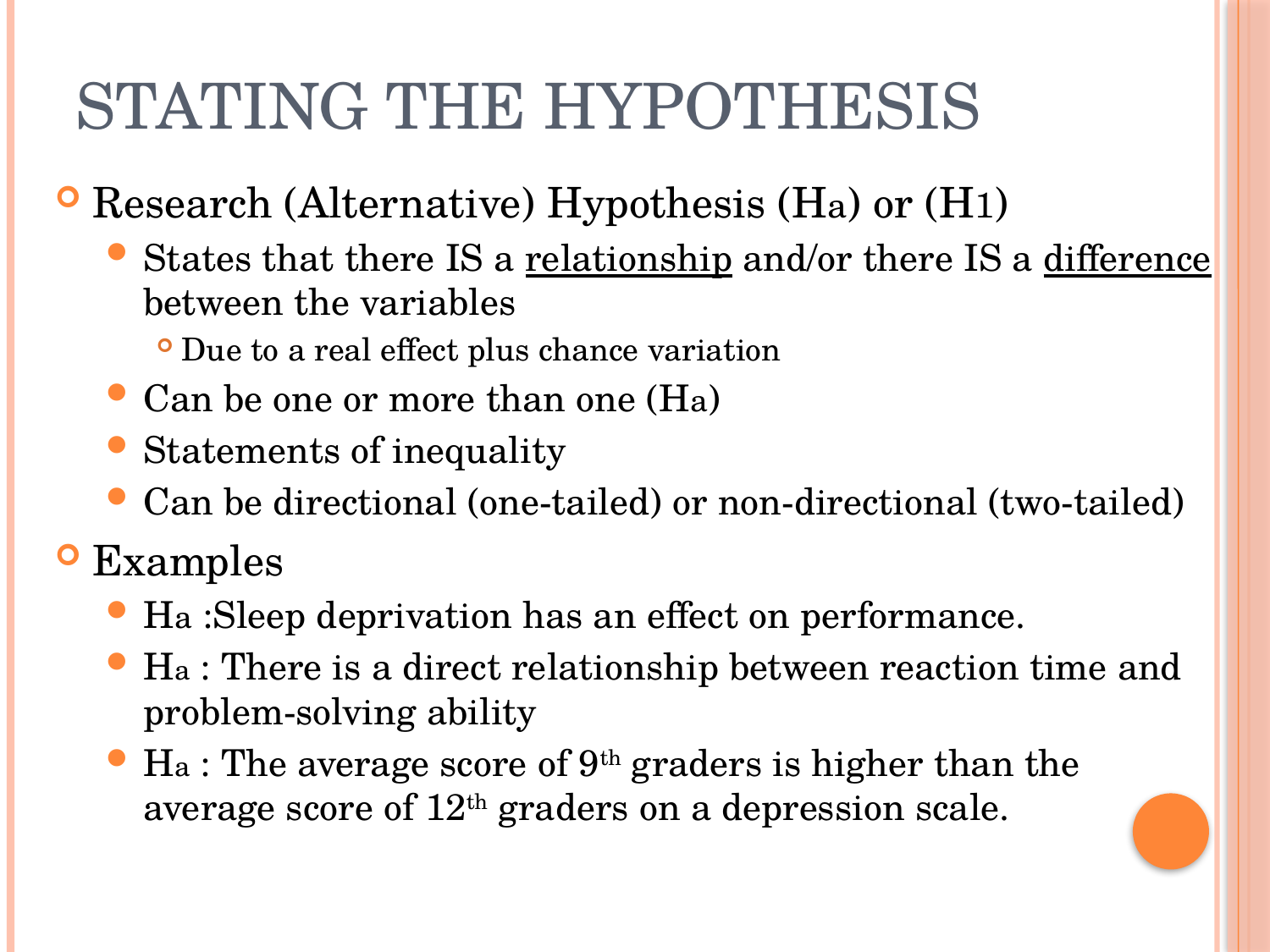

# Stating the Hypothesis
Research (Alternative) Hypothesis (Ha) or (H1)
States that there IS a relationship and/or there IS a difference between the variables
Due to a real effect plus chance variation
Can be one or more than one (Ha)
Statements of inequality
Can be directional (one-tailed) or non-directional (two-tailed)
Examples
Ha :Sleep deprivation has an effect on performance.
Ha : There is a direct relationship between reaction time and problem-solving ability
Ha : The average score of 9th graders is higher than the average score of 12th graders on a depression scale.